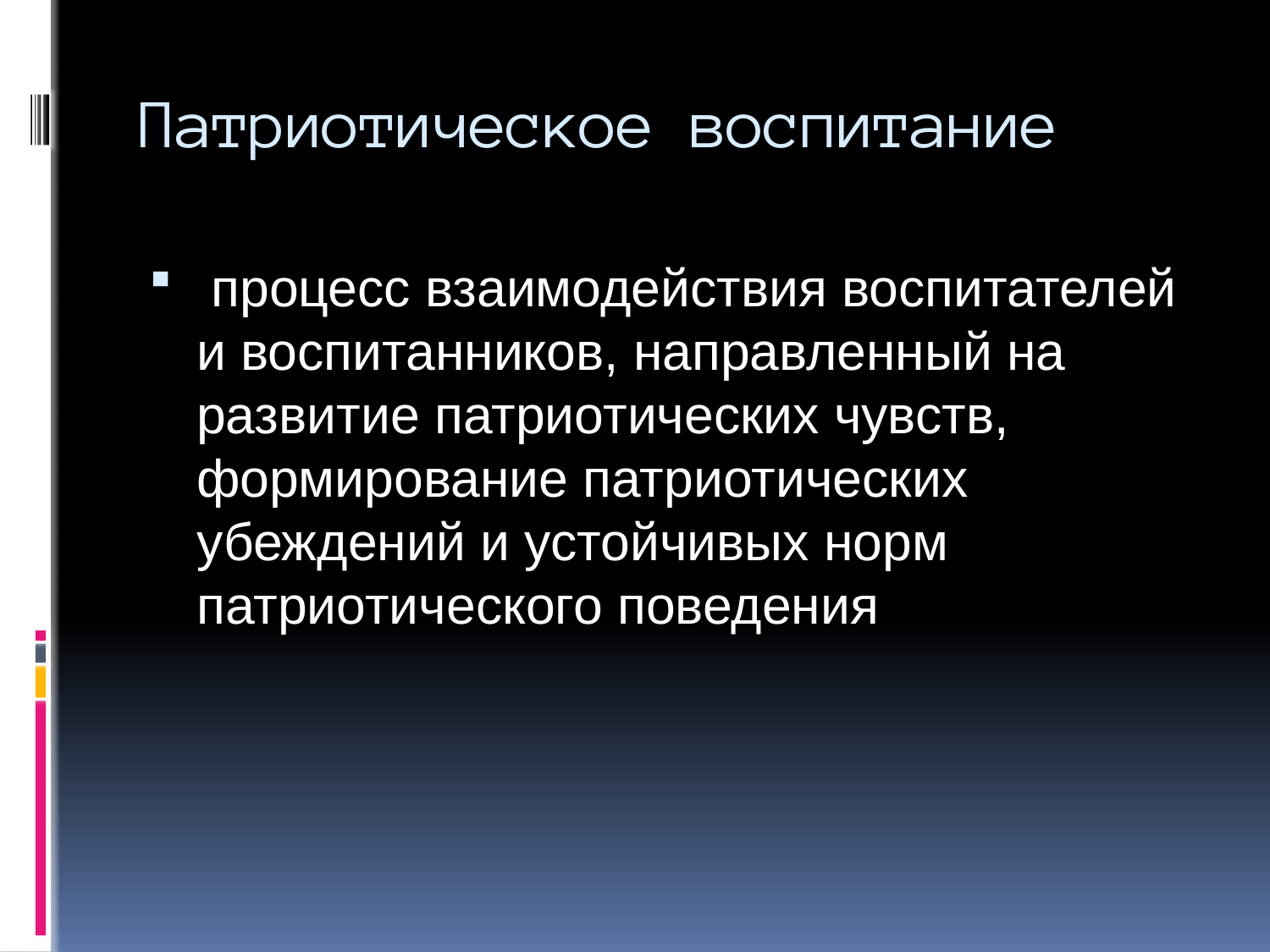

# Патриотическое воспитание
 процесс взаимодействия воспитателей и воспитанников, направленный на развитие патриотических чувств, формирование патриотических убеждений и устойчивых норм патриотического поведения